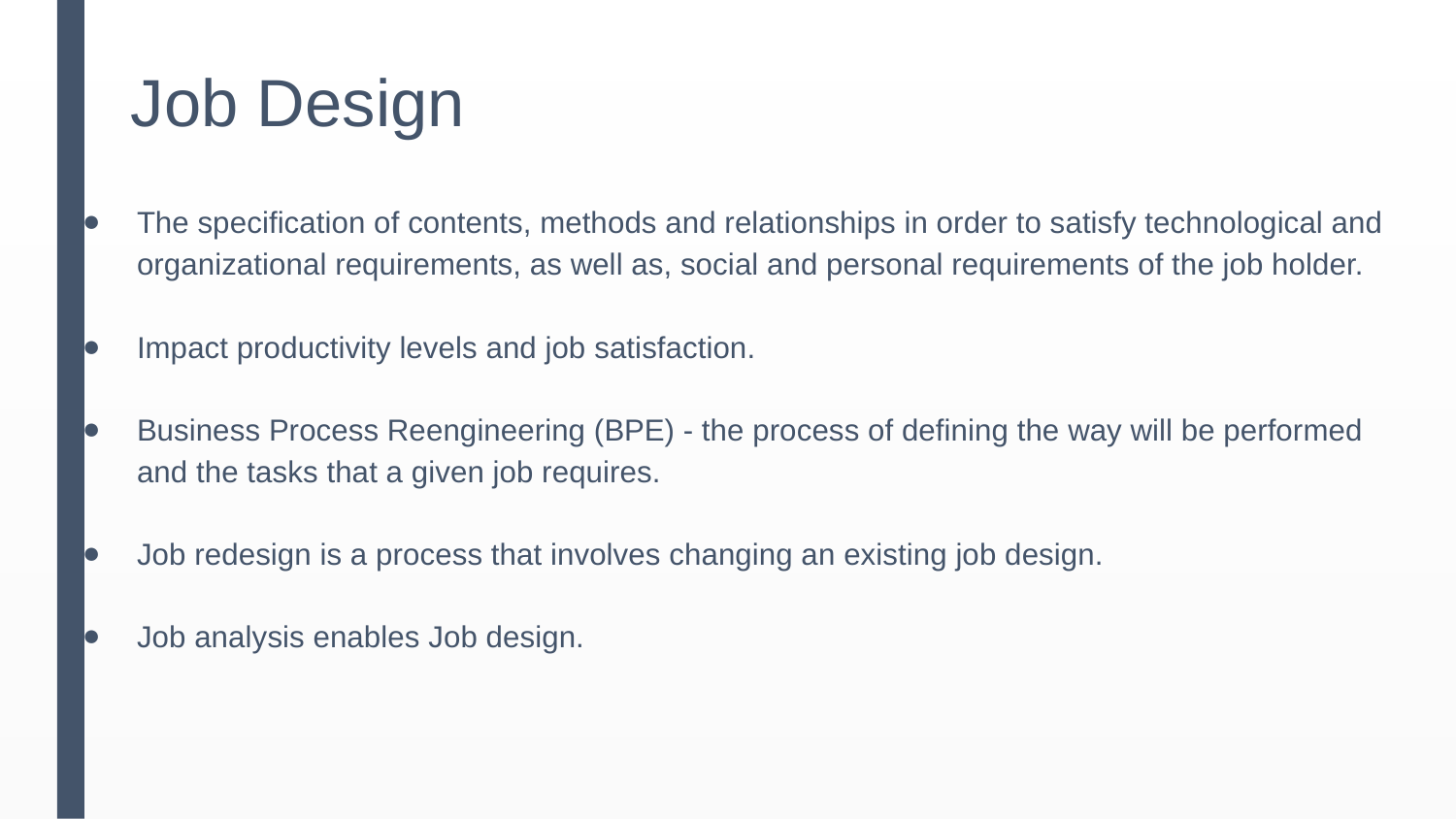

# Job Design
The specification of contents, methods and relationships in order to satisfy technological and organizational requirements, as well as, social and personal requirements of the job holder.

Impact productivity levels and job satisfaction.

Business Process Reengineering (BPE) - the process of defining the way will be performed and the tasks that a given job requires.

Job redesign is a process that involves changing an existing job design.

Job analysis enables Job design.